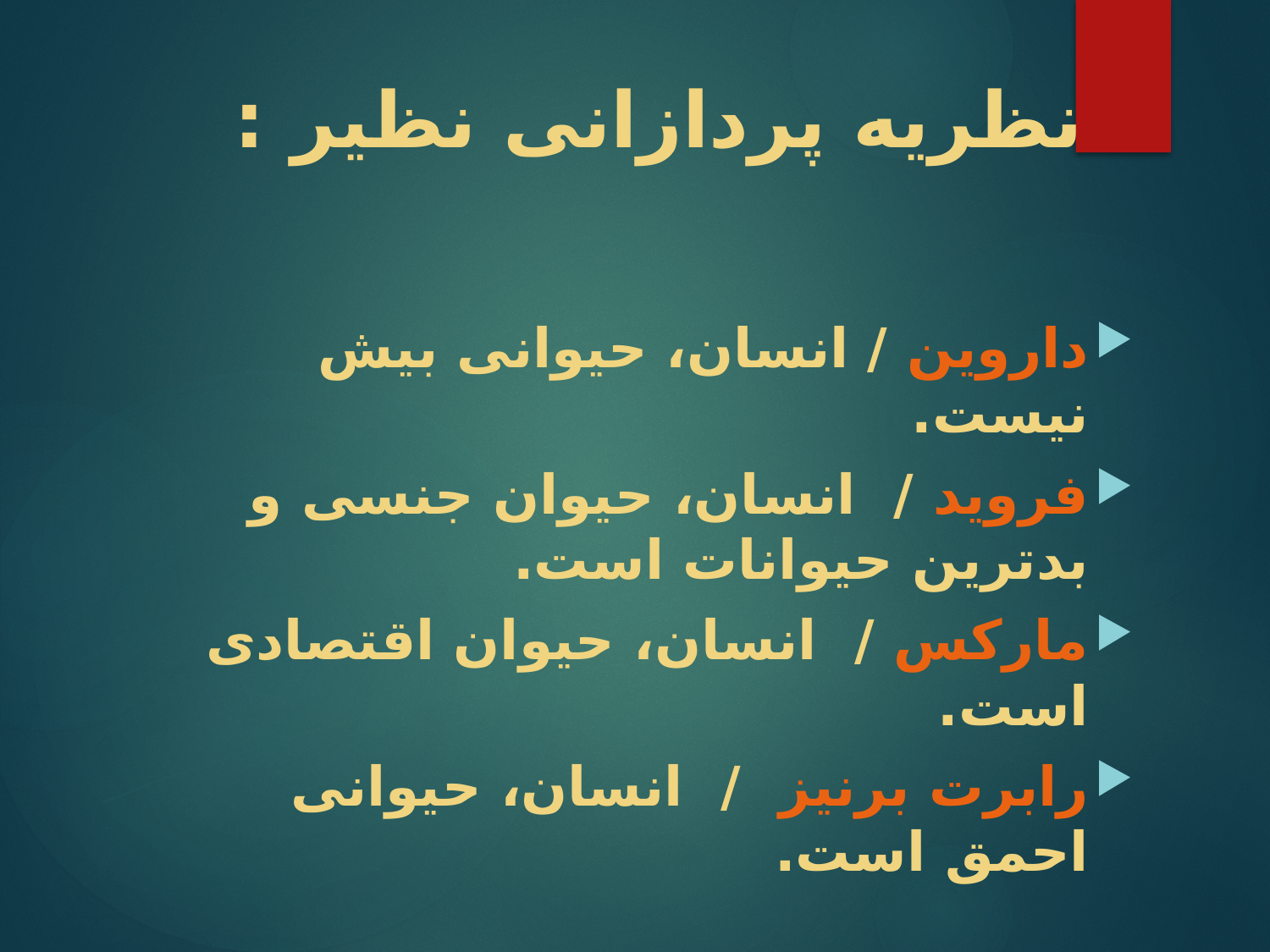

# نظریه پردازانی نظیر :
داروین / انسان، حیوانی بیش نیست.
فروید /  انسان، حیوان جنسی و بدترین حیوانات است.
مارکس /  انسان، حیوان اقتصادی است.
رابرت برنیز  /  انسان، حیوانی احمق است.